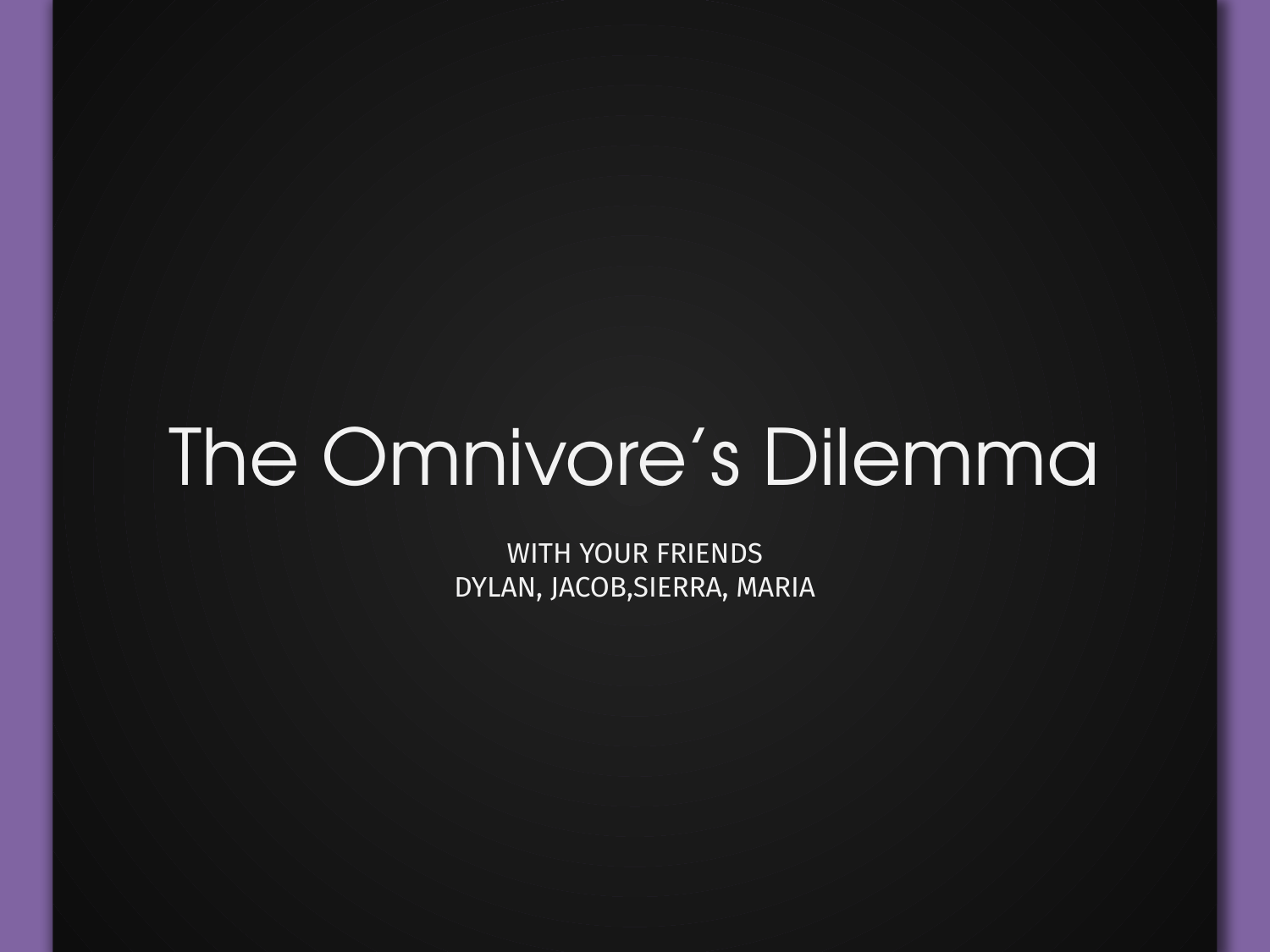

The Omnivore’s Dilemma

WITH YOUR FRIENDS
DYLAN, JACOB,SIERRA, MARIA